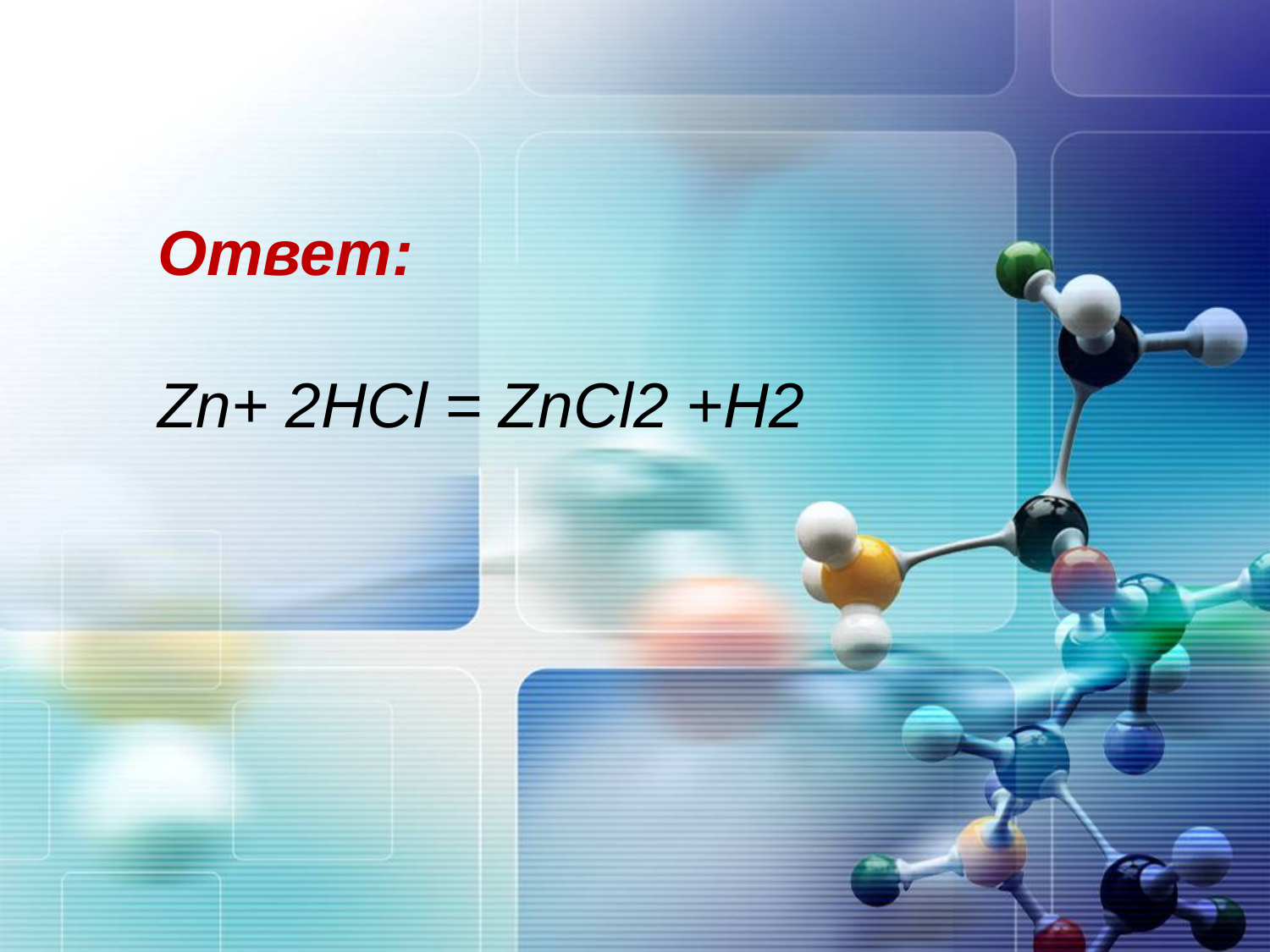

Ответ:
Zn+ 2HCl = ZnCl2 +H2
#